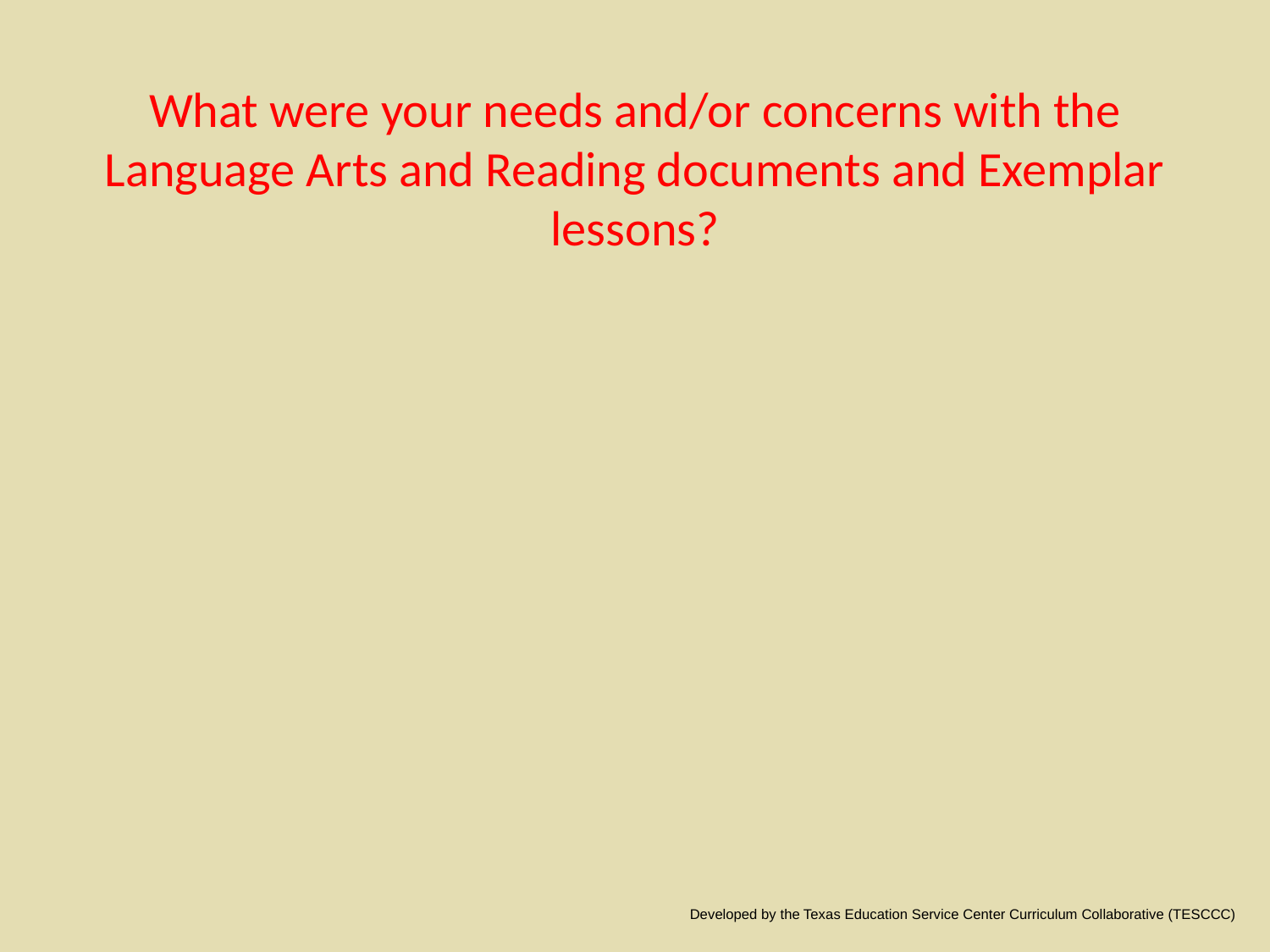

# What were your needs and/or concerns with the Language Arts and Reading documents and Exemplar lessons?